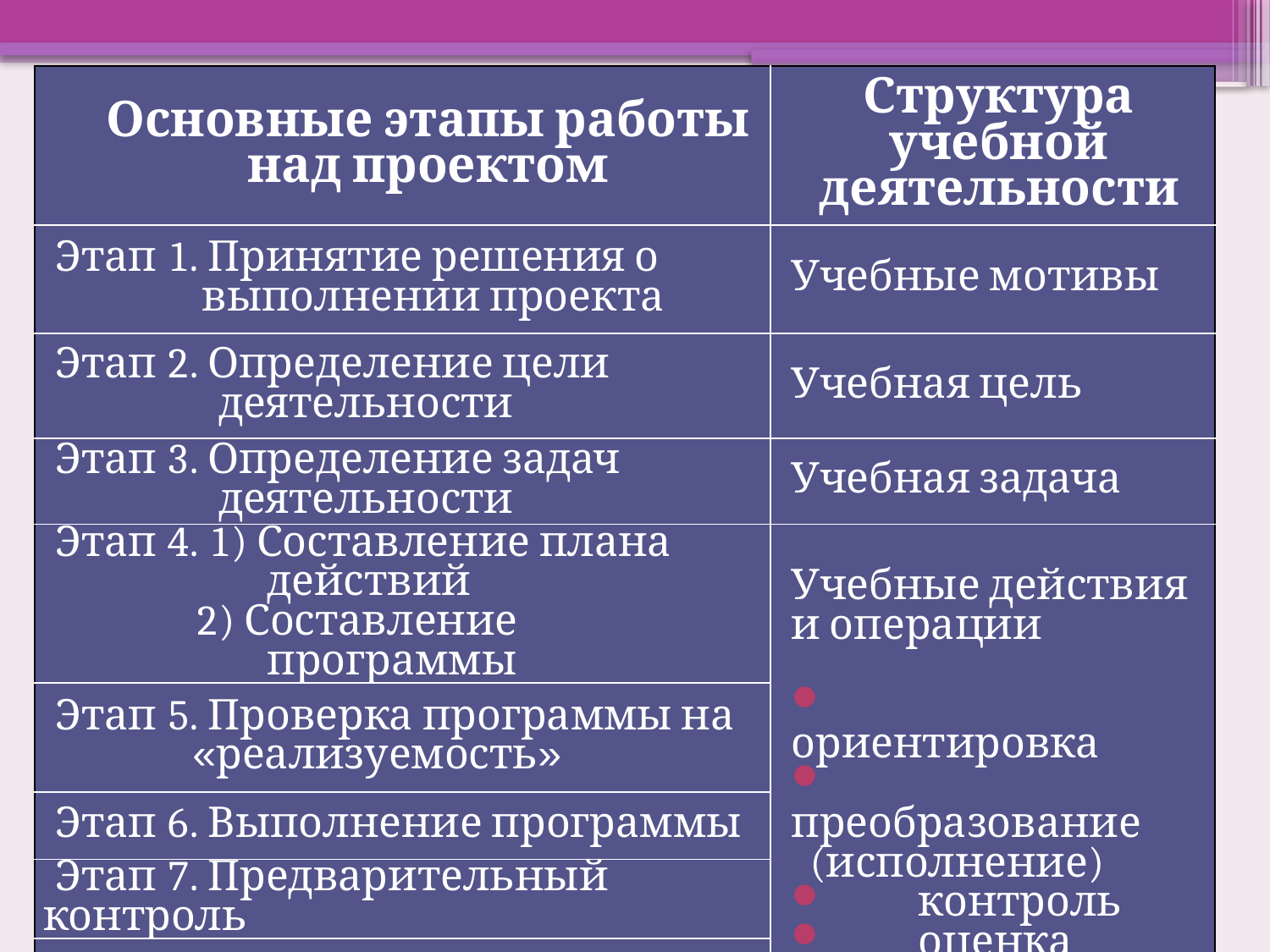

| Основные этапы работы над проектом | Структура учебной деятельности |
| --- | --- |
| Этап 1. Принятие решения о выполнении проекта | Учебные мотивы |
| Этап 2. Определение цели деятельности | Учебная цель |
| Этап 3. Определение задач деятельности | Учебная задача |
| Этап 4. 1) Составление плана действий 2) Составление программы | Учебные действия и операции ориентировка преобразование (исполнение) контроль оценка |
| Этап 5. Проверка программы на «реализуемость» |  |
| Этап 6. Выполнение программы |  |
| Этап 7. Предварительный контроль |  |
| Этап 8. Презентация продукта |  |